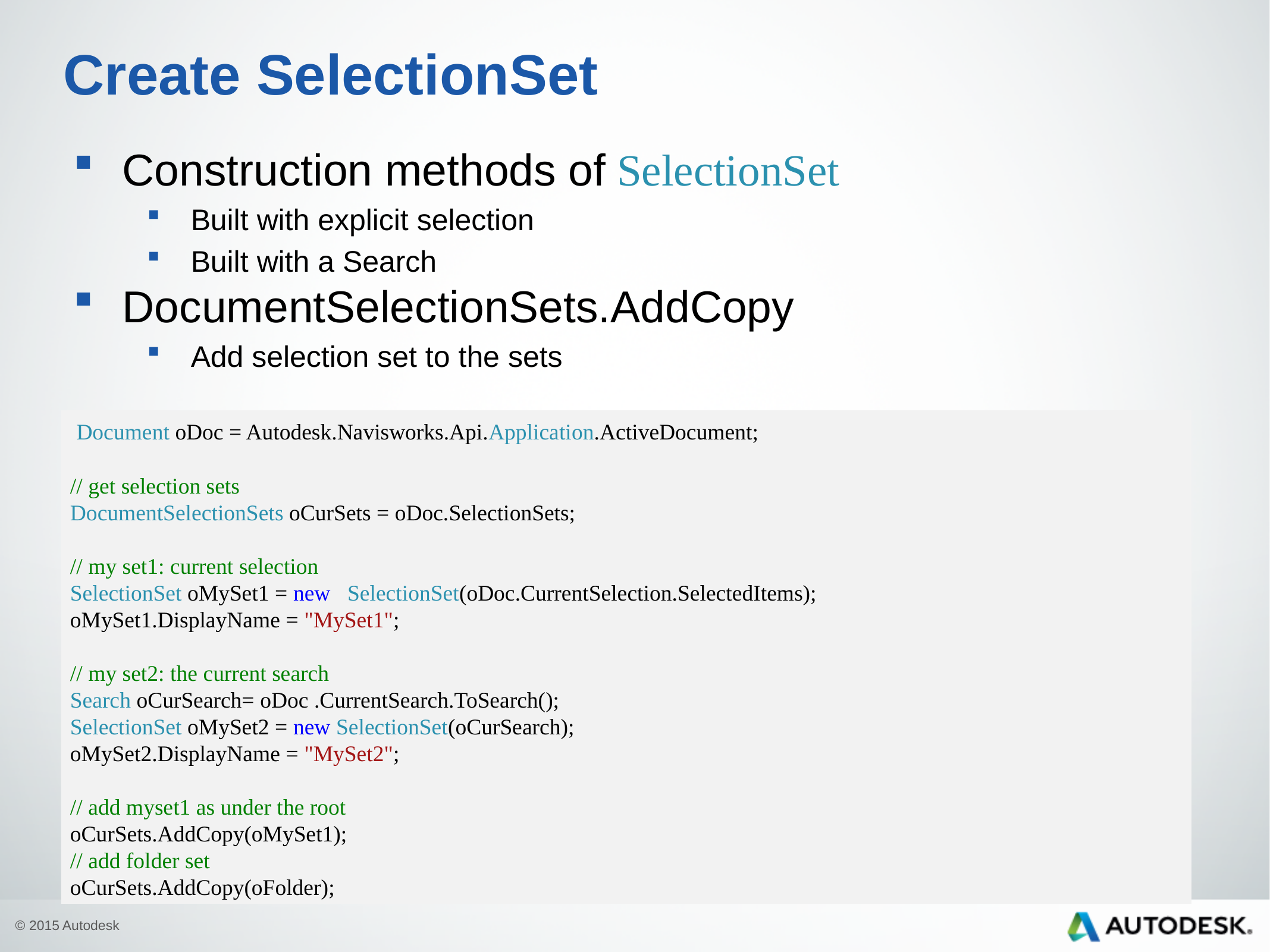

# Create SelectionSet
Construction methods of SelectionSet
Built with explicit selection
Built with a Search
DocumentSelectionSets.AddCopy
Add selection set to the sets
 Document oDoc = Autodesk.Navisworks.Api.Application.ActiveDocument;

// get selection sets
DocumentSelectionSets oCurSets = oDoc.SelectionSets;

// my set1: current selection
SelectionSet oMySet1 = new   SelectionSet(oDoc.CurrentSelection.SelectedItems);
oMySet1.DisplayName = "MySet1";

// my set2: the current search
Search oCurSearch= oDoc .CurrentSearch.ToSearch();
SelectionSet oMySet2 = new SelectionSet(oCurSearch);
oMySet2.DisplayName = "MySet2";

// add myset1 as under the root
oCurSets.AddCopy(oMySet1);
// add folder set
oCurSets.AddCopy(oFolder);